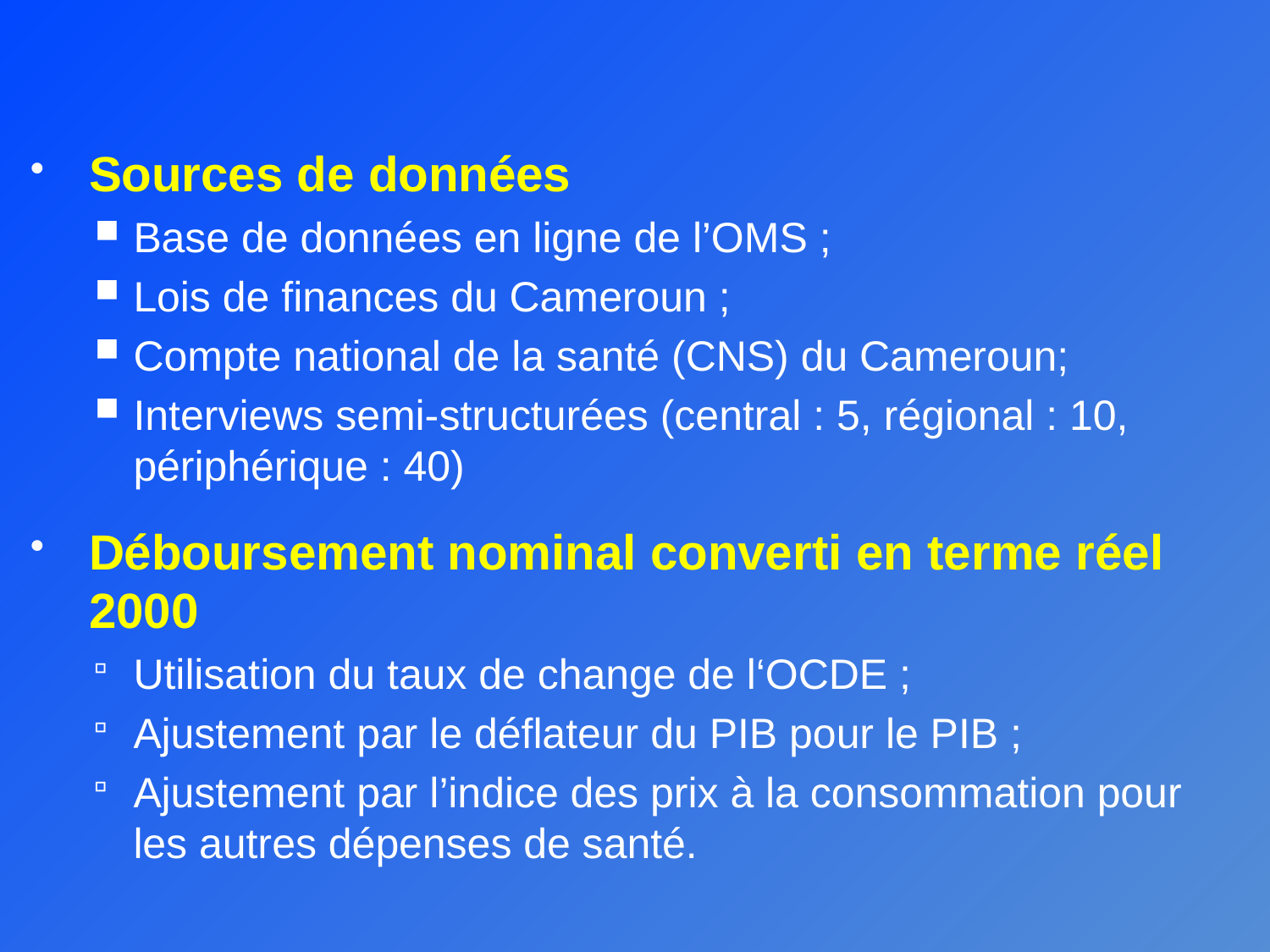

Sources de données
Base de données en ligne de l’OMS ;
Lois de finances du Cameroun ;
Compte national de la santé (CNS) du Cameroun;
Interviews semi-structurées (central : 5, régional : 10, périphérique : 40)
Déboursement nominal converti en terme réel 2000
Utilisation du taux de change de l‘OCDE ;
Ajustement par le déflateur du PIB pour le PIB ;
Ajustement par l’indice des prix à la consommation pour les autres dépenses de santé.